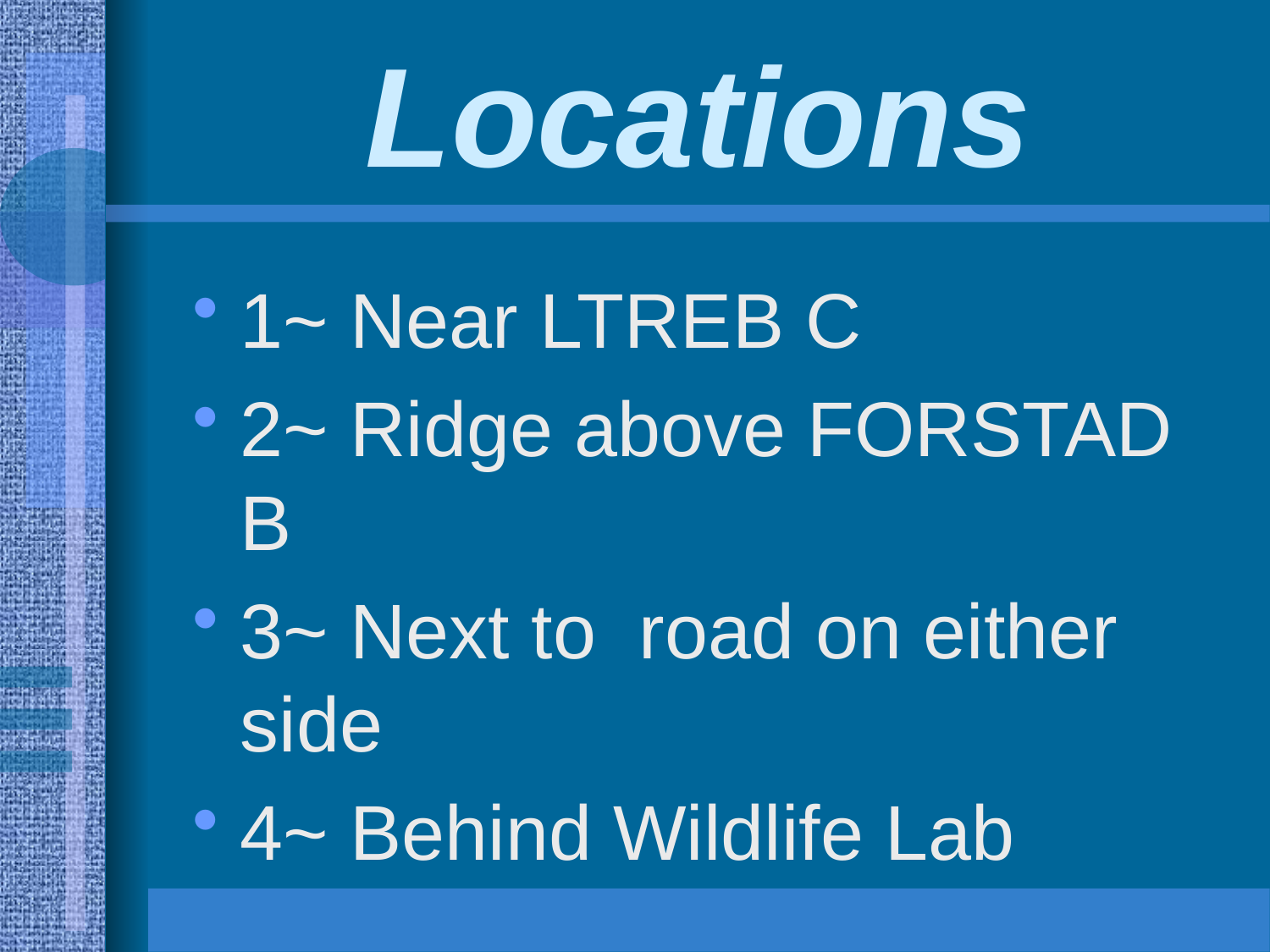

# Locations
1~ Near LTREB C
2~ Ridge above FORSTAD B
3~ Next to  road on either side
4~ Behind Wildlife Lab